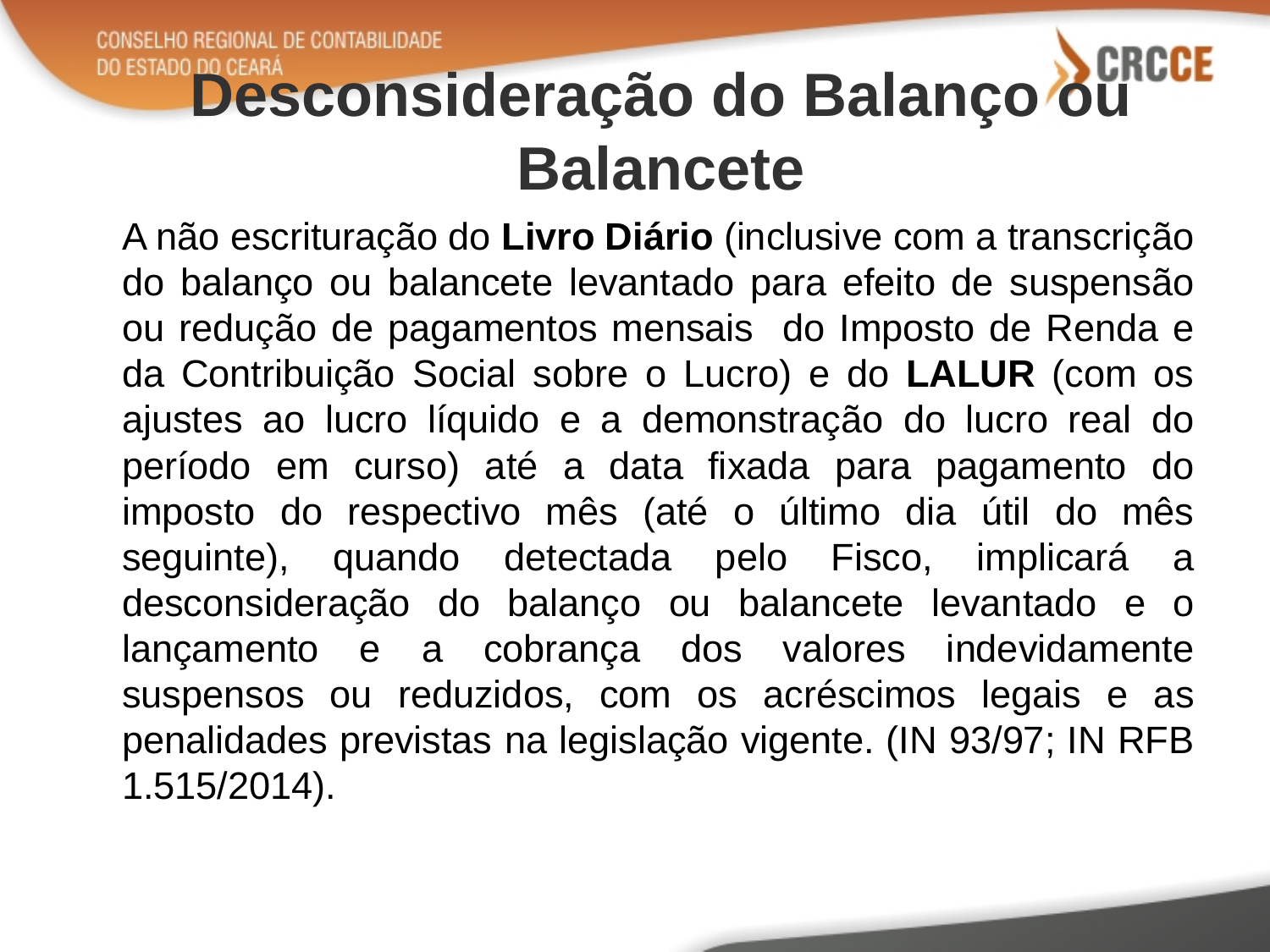

# Desconsideração do Balanço ou Balancete
	A não escrituração do Livro Diário (inclusive com a transcrição do balanço ou balancete levantado para efeito de suspensão ou redução de pagamentos mensais  do Imposto de Renda e da Contribuição Social sobre o Lucro) e do LALUR (com os ajustes ao lucro líquido e a demonstração do lucro real do período em curso) até a data fixada para pagamento do imposto do respectivo mês (até o último dia útil do mês seguinte), quando detectada pelo Fisco, implicará a desconsideração do balanço ou balancete levantado e o lançamento e a cobrança dos valores indevidamente suspensos ou reduzidos, com os acréscimos legais e as penalidades previstas na legislação vigente. (IN 93/97; IN RFB 1.515/2014).